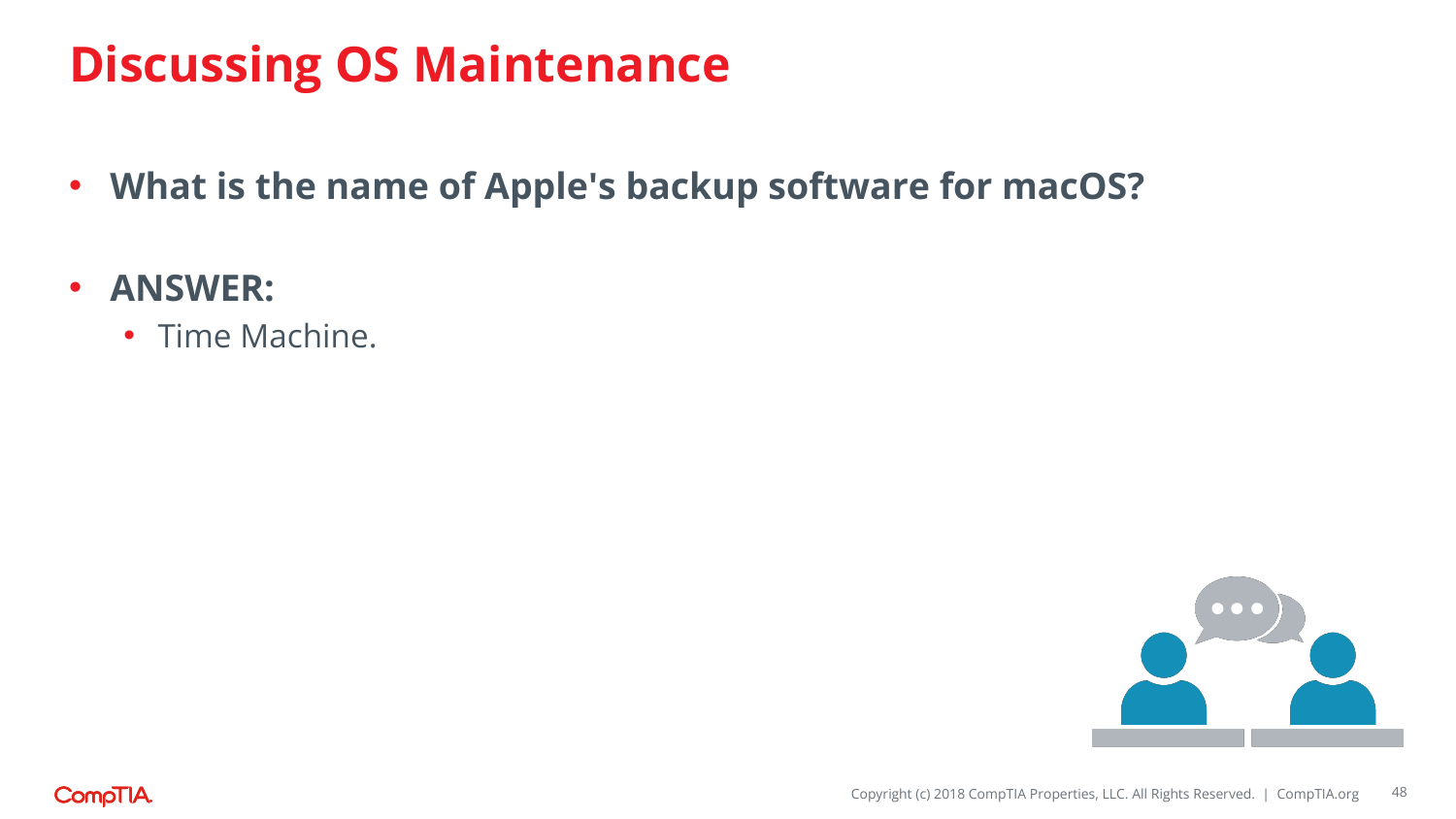

# Discussing OS Maintenance
What is the name of Apple's backup software for macOS?

ANSWER:
Time Machine.
48